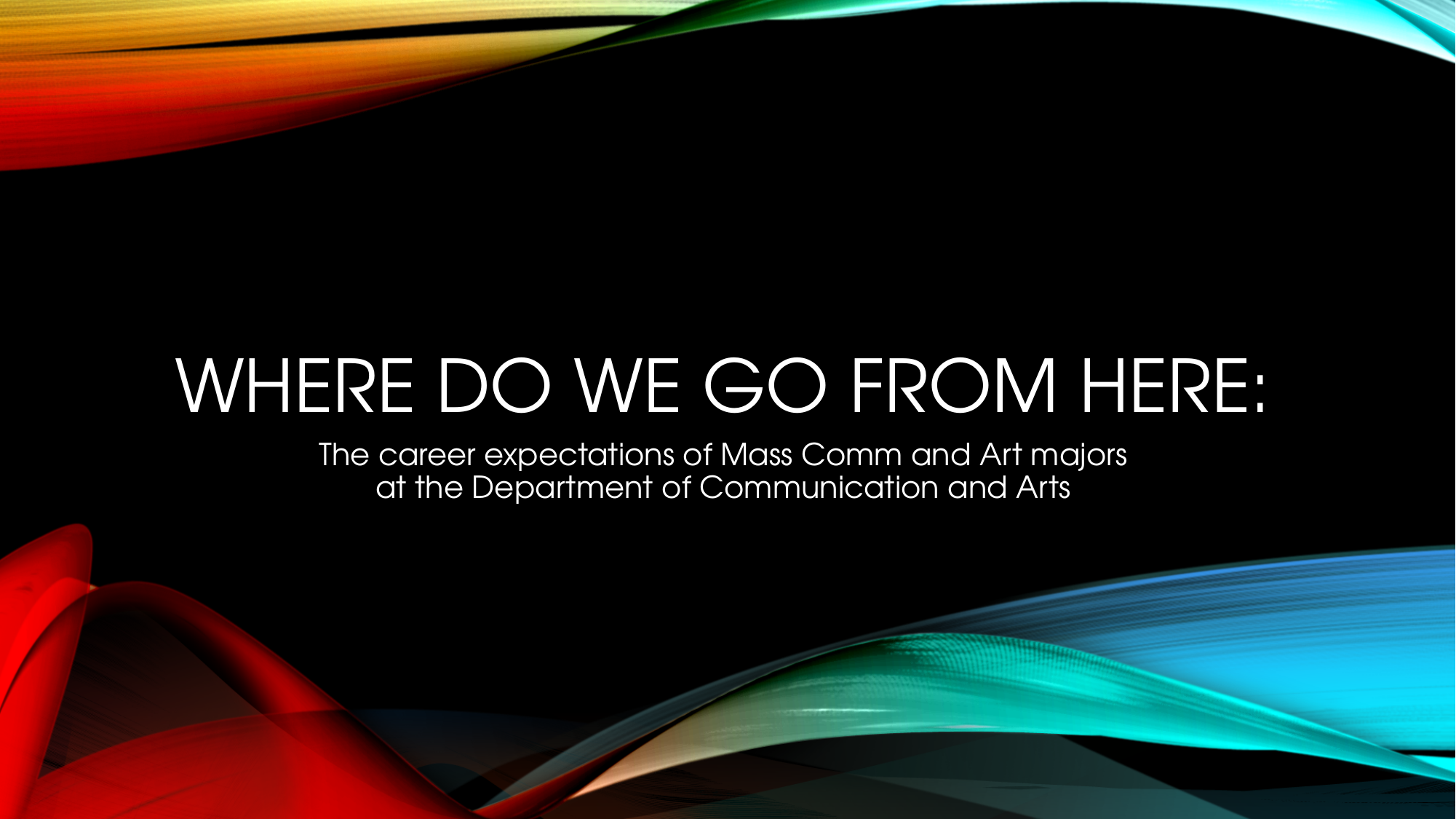

# Where do we go from here:
The career expectations of Mass Comm and Art majors
at the Department of Communication and Arts